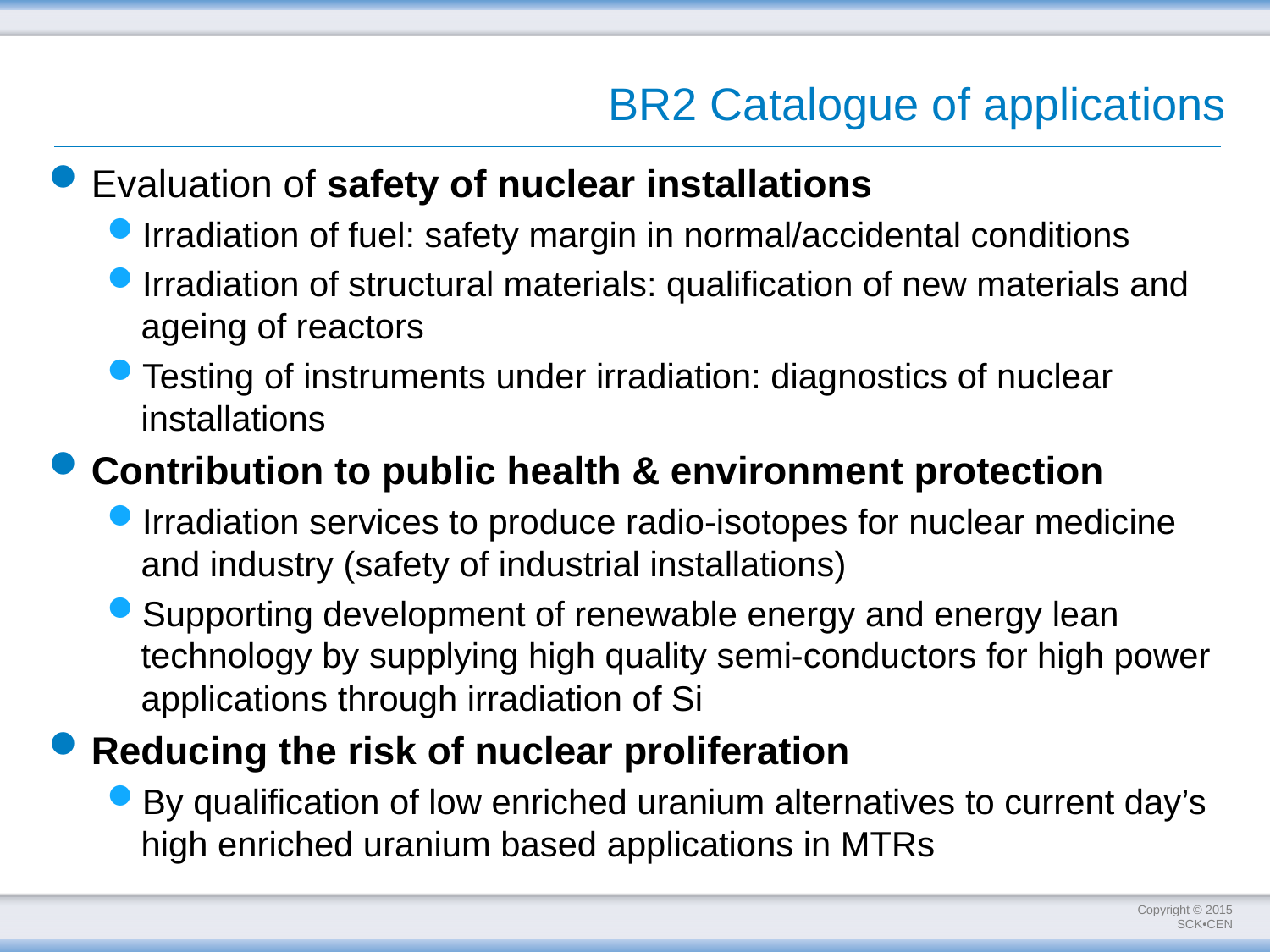

# BR2 Catalogue of applications
Evaluation of safety of nuclear installations
Irradiation of fuel: safety margin in normal/accidental conditions
Irradiation of structural materials: qualification of new materials and ageing of reactors
Testing of instruments under irradiation: diagnostics of nuclear installations
Contribution to public health & environment protection
Irradiation services to produce radio-isotopes for nuclear medicine and industry (safety of industrial installations)
Supporting development of renewable energy and energy lean technology by supplying high quality semi-conductors for high power applications through irradiation of Si
Reducing the risk of nuclear proliferation
By qualification of low enriched uranium alternatives to current day’s high enriched uranium based applications in MTRs